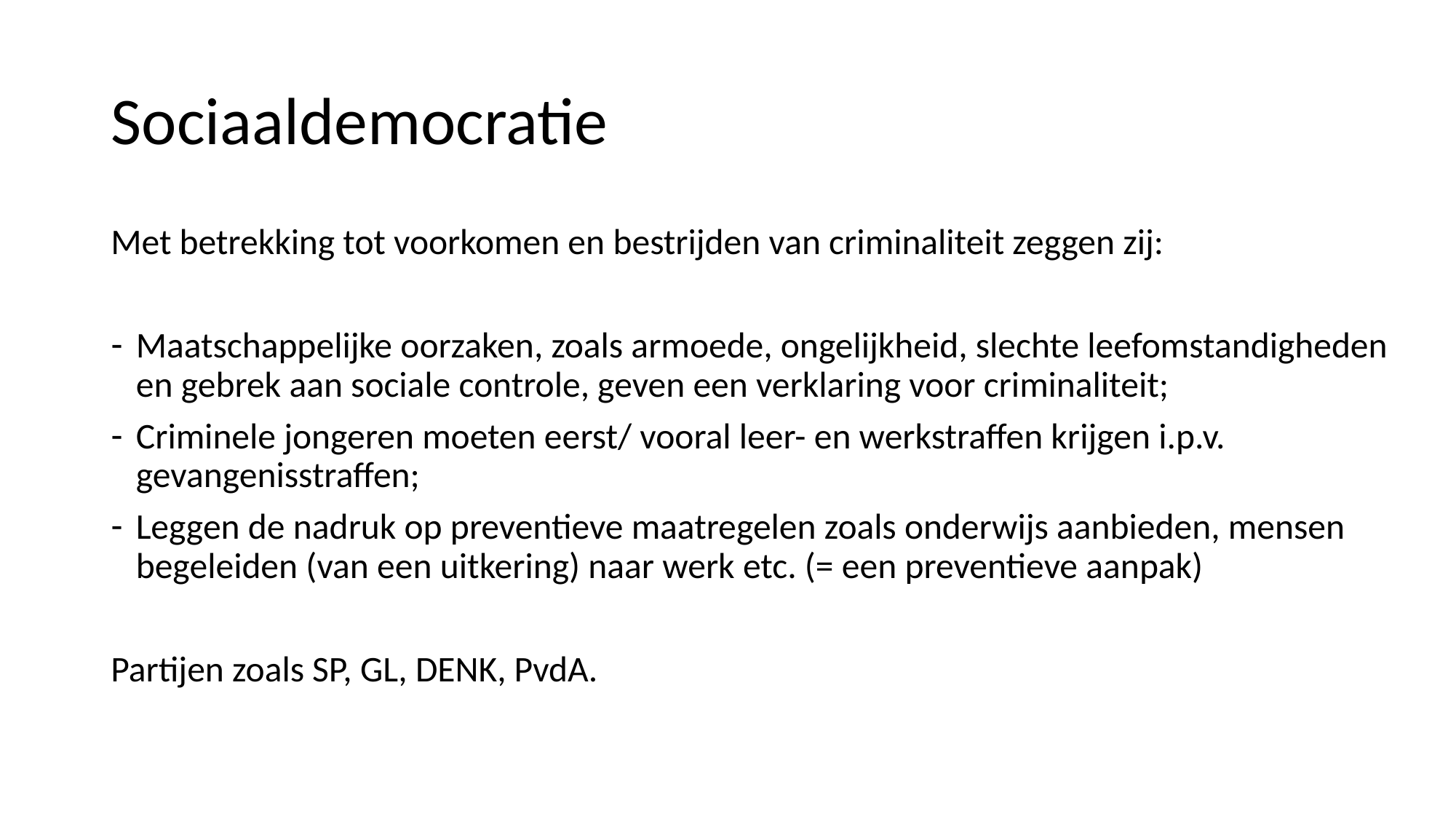

# Sociaaldemocratie
Met betrekking tot voorkomen en bestrijden van criminaliteit zeggen zij:

Maatschappelijke oorzaken, zoals armoede, ongelijkheid, slechte leefomstandigheden en gebrek aan sociale controle, geven een verklaring voor criminaliteit;
Criminele jongeren moeten eerst/ vooral leer- en werkstraffen krijgen i.p.v. gevangenisstraffen;
Leggen de nadruk op preventieve maatregelen zoals onderwijs aanbieden, mensen begeleiden (van een uitkering) naar werk etc. (= een preventieve aanpak)

Partijen zoals SP, GL, DENK, PvdA.